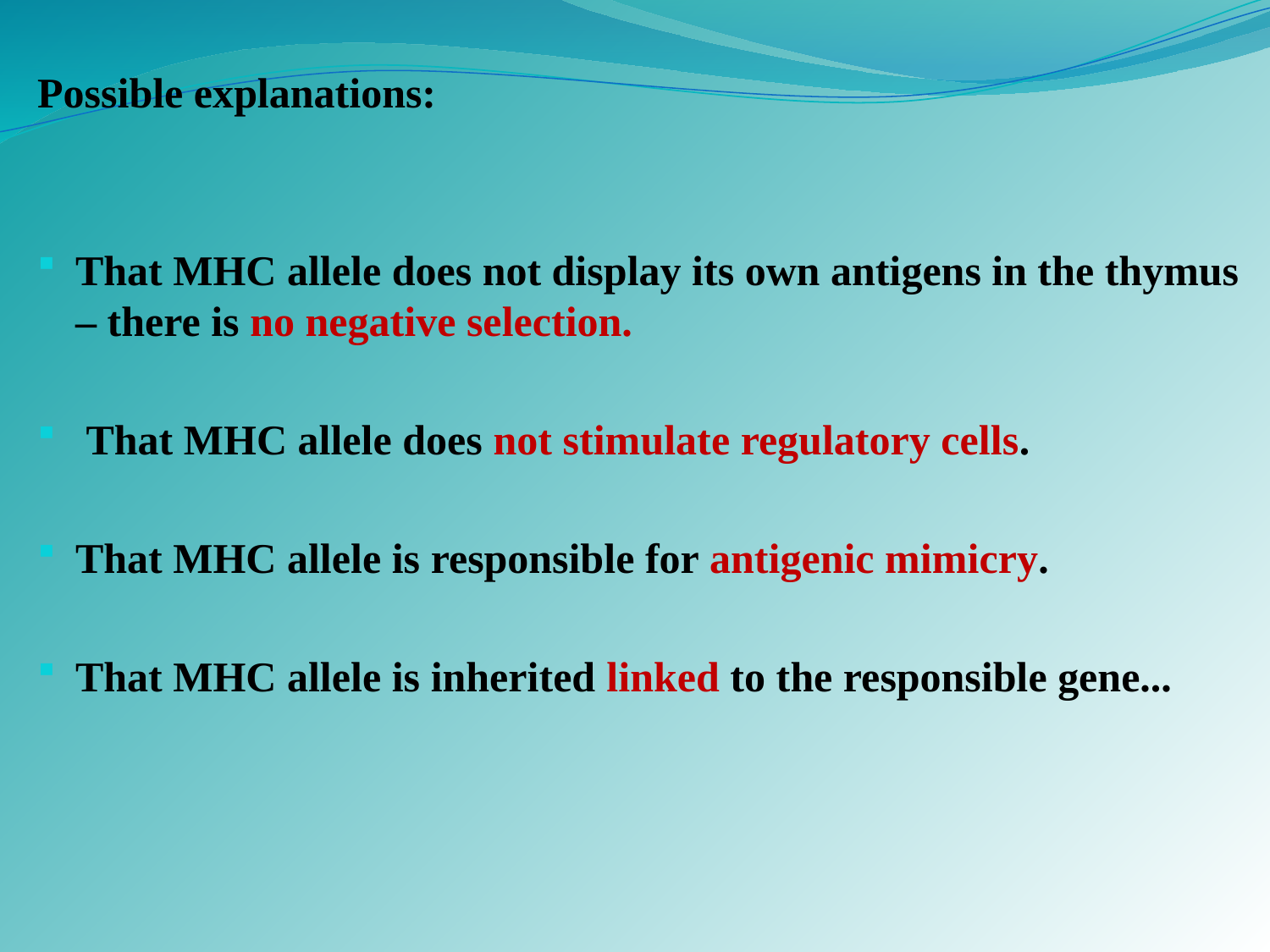

Possible explanations:

That MHC allele does not display its own antigens in the thymus – there is no negative selection.

 That MHC allele does not stimulate regulatory cells.

That MHC allele is responsible for antigenic mimicry.

That MHC allele is inherited linked to the responsible gene...